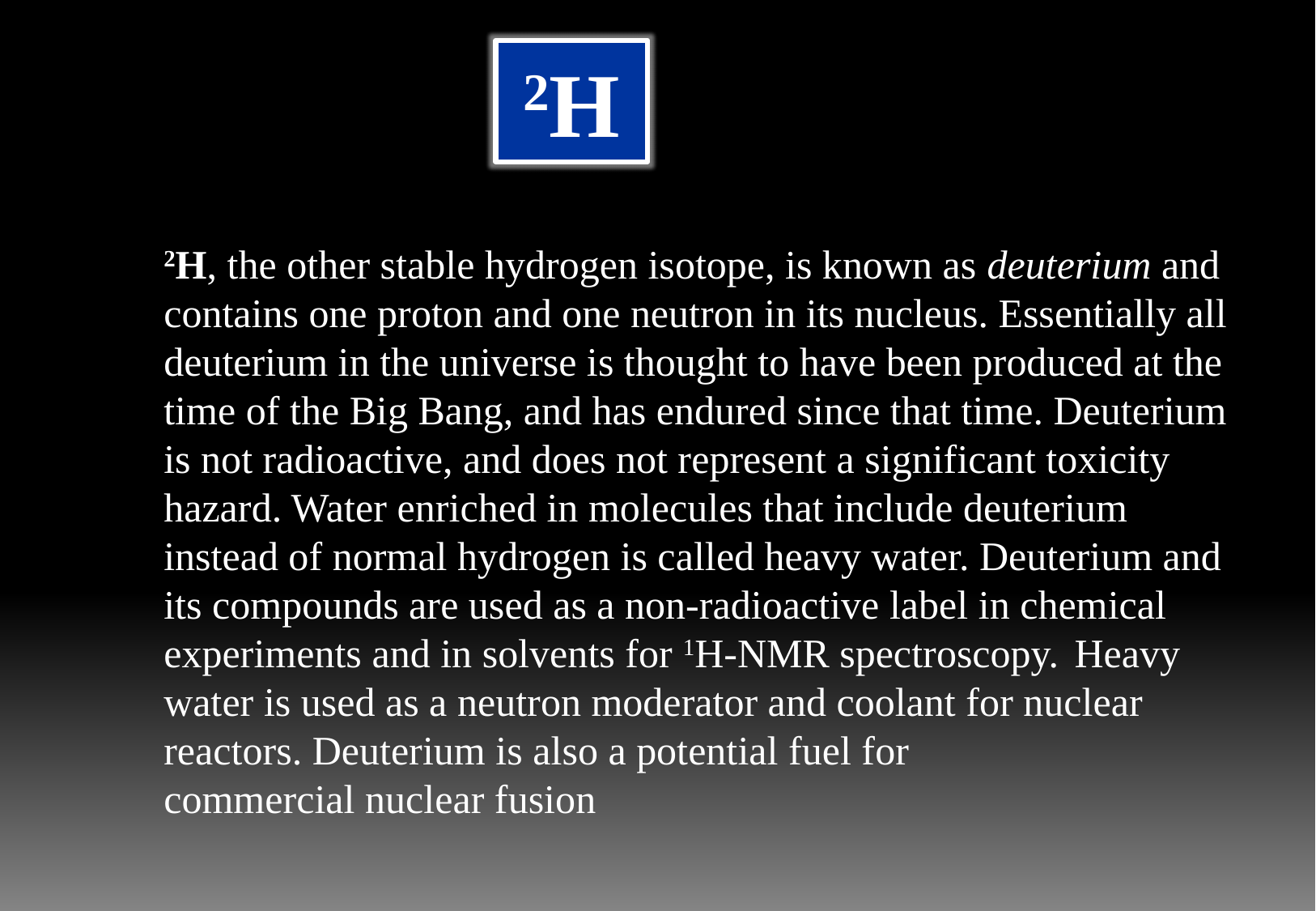

2H
2H, the other stable hydrogen isotope, is known as deuterium and contains one proton and one neutron in its nucleus. Essentially all deuterium in the universe is thought to have been produced at the time of the Big Bang, and has endured since that time. Deuterium is not radioactive, and does not represent a significant toxicity hazard. Water enriched in molecules that include deuterium instead of normal hydrogen is called heavy water. Deuterium and its compounds are used as a non-radioactive label in chemical experiments and in solvents for 1H-NMR spectroscopy.  Heavy water is used as a neutron moderator and coolant for nuclear reactors. Deuterium is also a potential fuel for commercial nuclear fusion